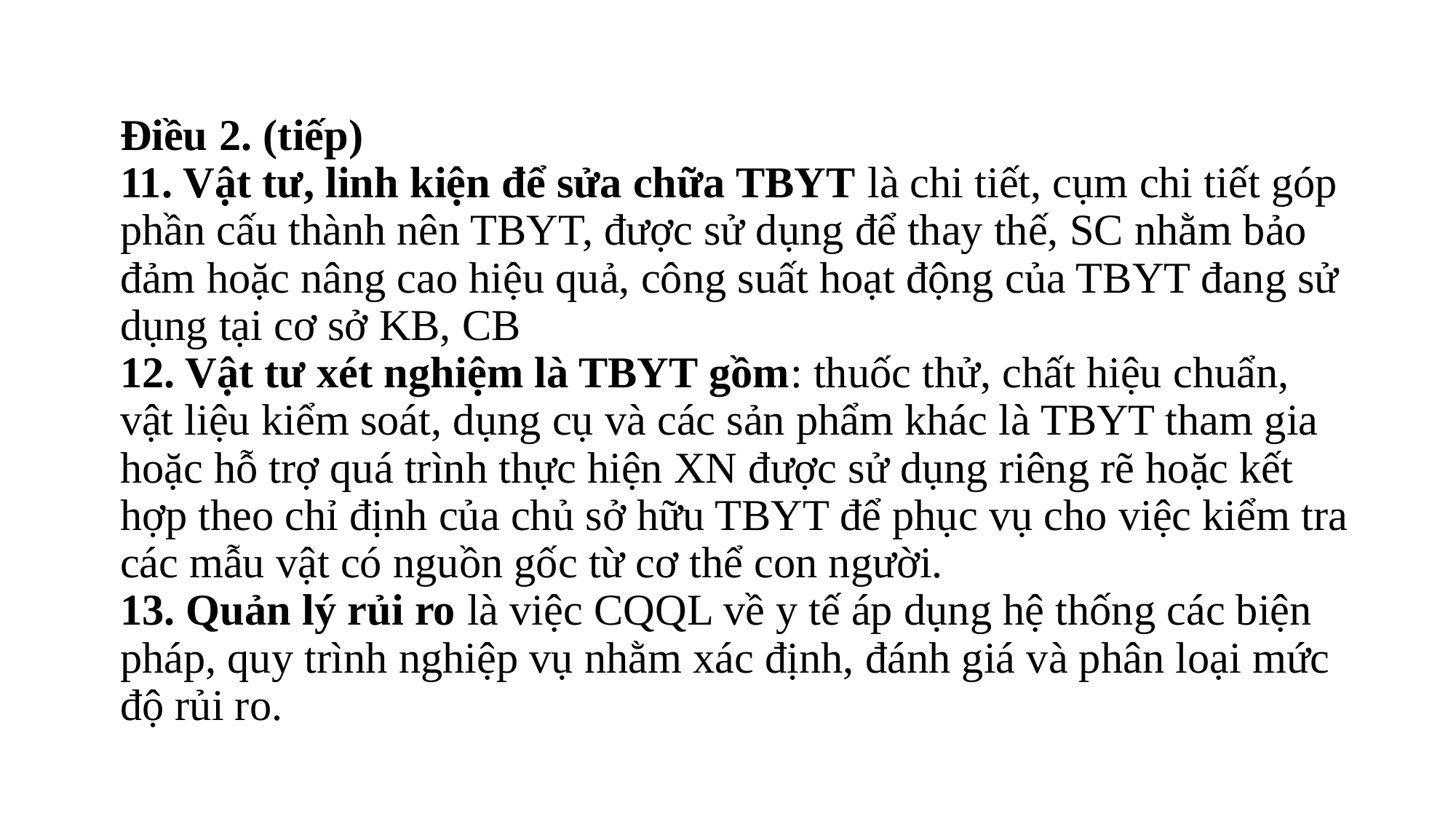

# Điều 2. (tiếp) 11. Vật tư, linh kiện để sửa chữa TBYT là chi tiết, cụm chi tiết góp phần cấu thành nên TBYT, được sử dụng để thay thế, SC nhằm bảo đảm hoặc nâng cao hiệu quả, công suất hoạt động của TBYT đang sử dụng tại cơ sở KB, CB 12. Vật tư xét nghiệm là TBYT gồm: thuốc thử, chất hiệu chuẩn, vật liệu kiểm soát, dụng cụ và các sản phẩm khác là TBYT tham gia hoặc hỗ trợ quá trình thực hiện XN được sử dụng riêng rẽ hoặc kết hợp theo chỉ định của chủ sở hữu TBYT để phục vụ cho việc kiểm tra các mẫu vật có nguồn gốc từ cơ thể con người. 13. Quản lý rủi ro là việc CQQL về y tế áp dụng hệ thống các biện pháp, quy trình nghiệp vụ nhằm xác định, đánh giá và phân loại mức độ rủi ro.